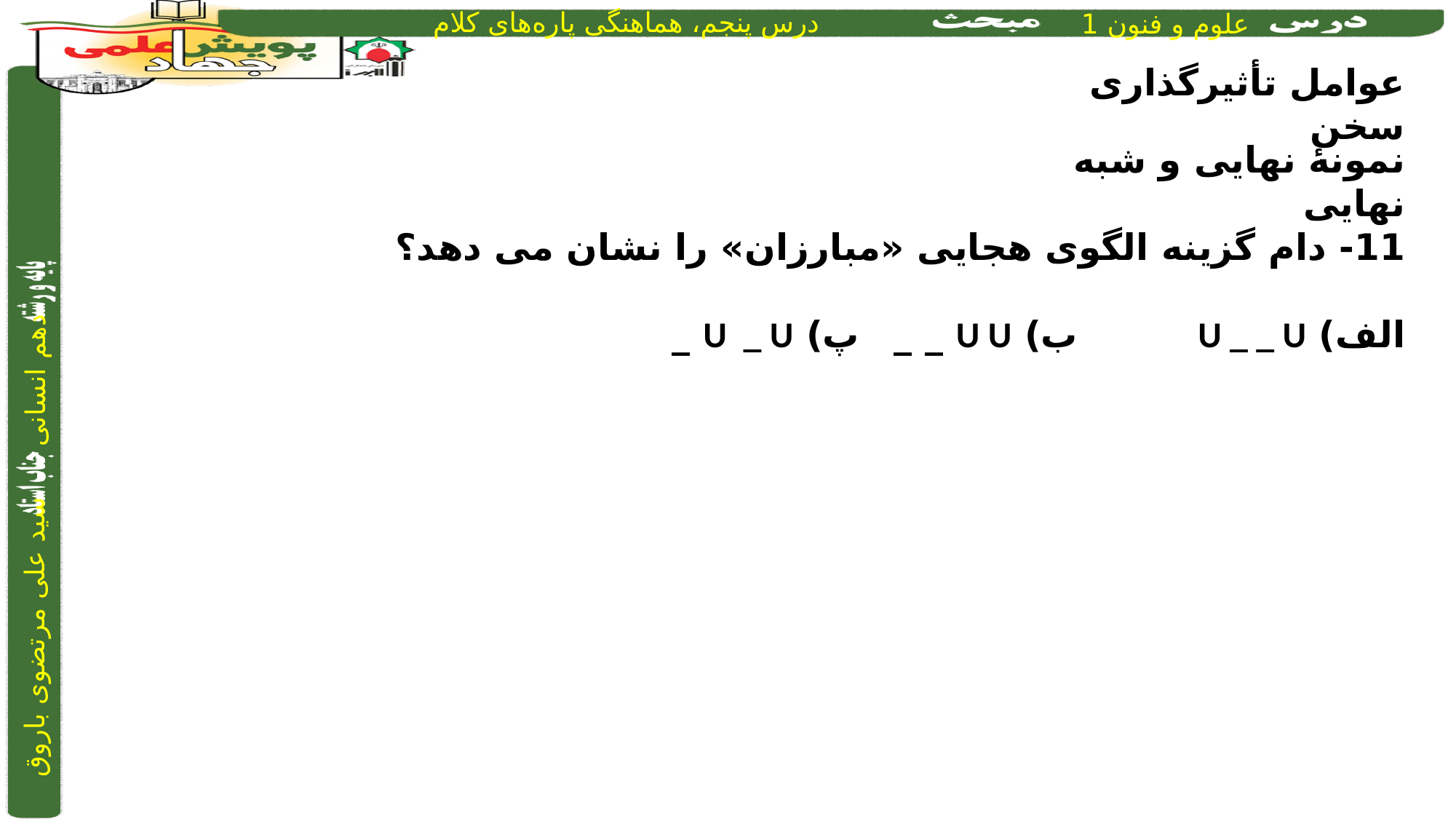

عوامل تأثیرگذاری سخن

11- دام گزينه الگوی هجايی «مبارزان» را نشان می دهد؟

الف) U _ _ U 		ب) U U _ _ 		پ) U  _ U _
نمونۀ نهایی و شبه نهایی